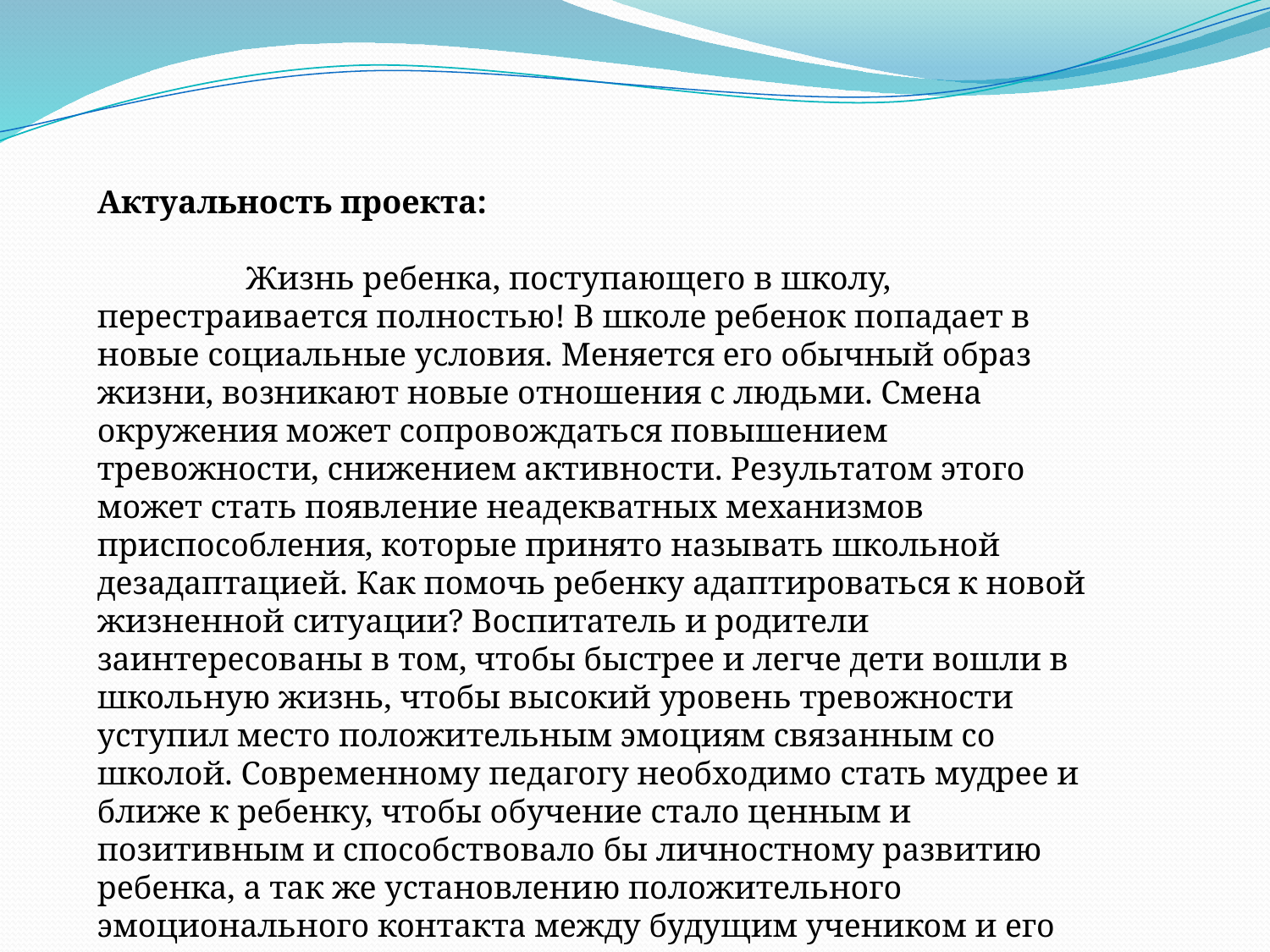

#
Актуальность проекта:

                  Жизнь ребенка, поступающего в школу, перестраивается полностью! В школе ребенок попадает в новые социальные условия. Меняется его обычный образ жизни, возникают новые отношения с людьми. Смена окружения может сопровождаться повышением тревожности, снижением активности. Результатом этого может стать появление неадекватных механизмов приспособления, которые принято называть школьной дезадаптацией. Как помочь ребенку адаптироваться к новой жизненной ситуации? Воспитатель и родители заинтересованы в том, чтобы быстрее и легче дети вошли в школьную жизнь, чтобы высокий уровень тревожности уступил место положительным эмоциям связанным со школой. Современному педагогу необходимо стать мудрее и ближе к ребенку, чтобы обучение стало ценным и позитивным и способствовало бы личностному развитию ребенка, а так же установлению положительного эмоционального контакта между будущим учеником и его первым учителем.